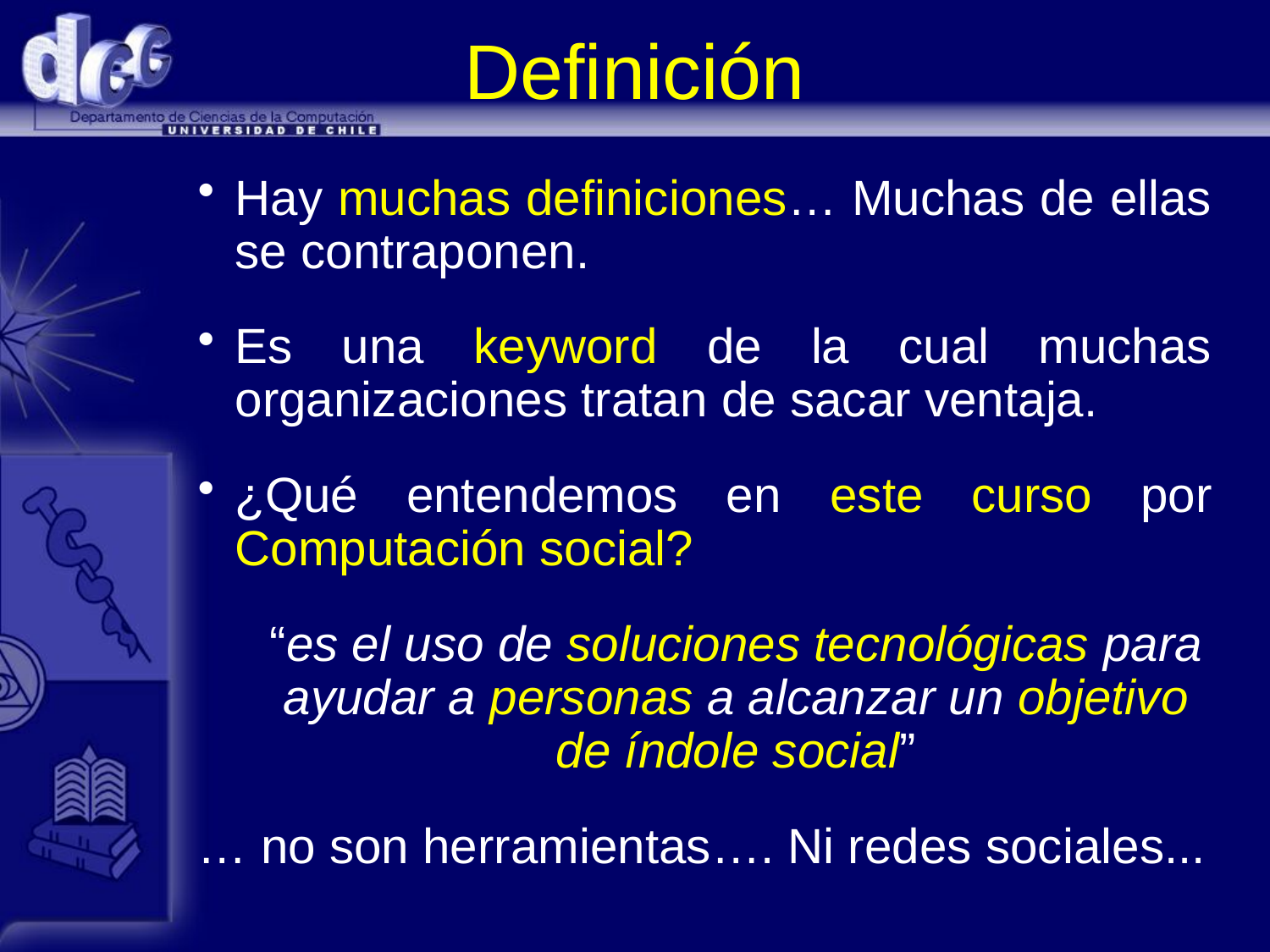

# Definición
Hay muchas definiciones… Muchas de ellas se contraponen.
Es una keyword de la cual muchas organizaciones tratan de sacar ventaja.
¿Qué entendemos en este curso por Computación social?
“es el uso de soluciones tecnológicas para ayudar a personas a alcanzar un objetivo de índole social”
… no son herramientas…. Ni redes sociales...